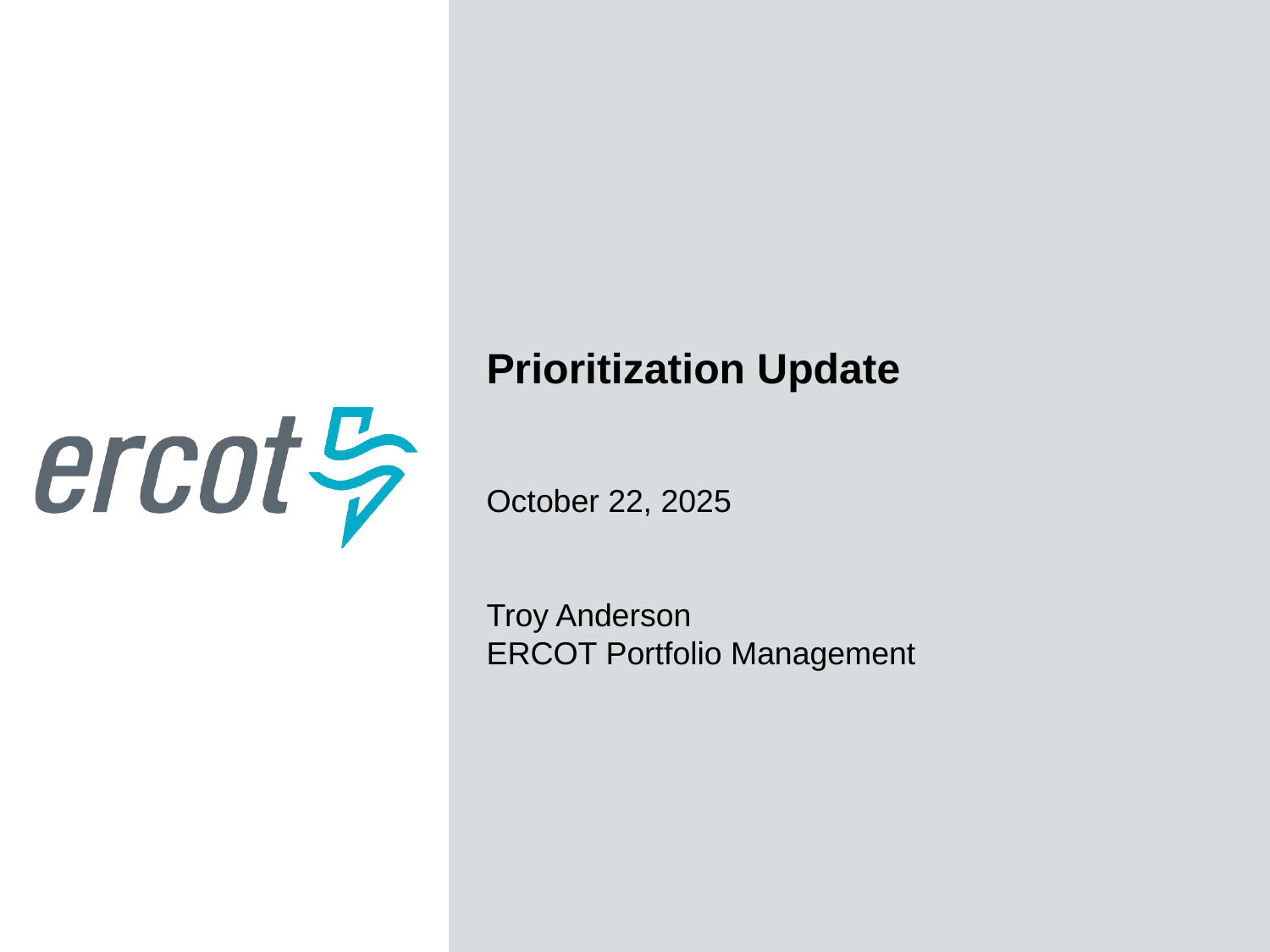

Prioritization Update

October 22, 2025

Troy Anderson
ERCOT Portfolio Management